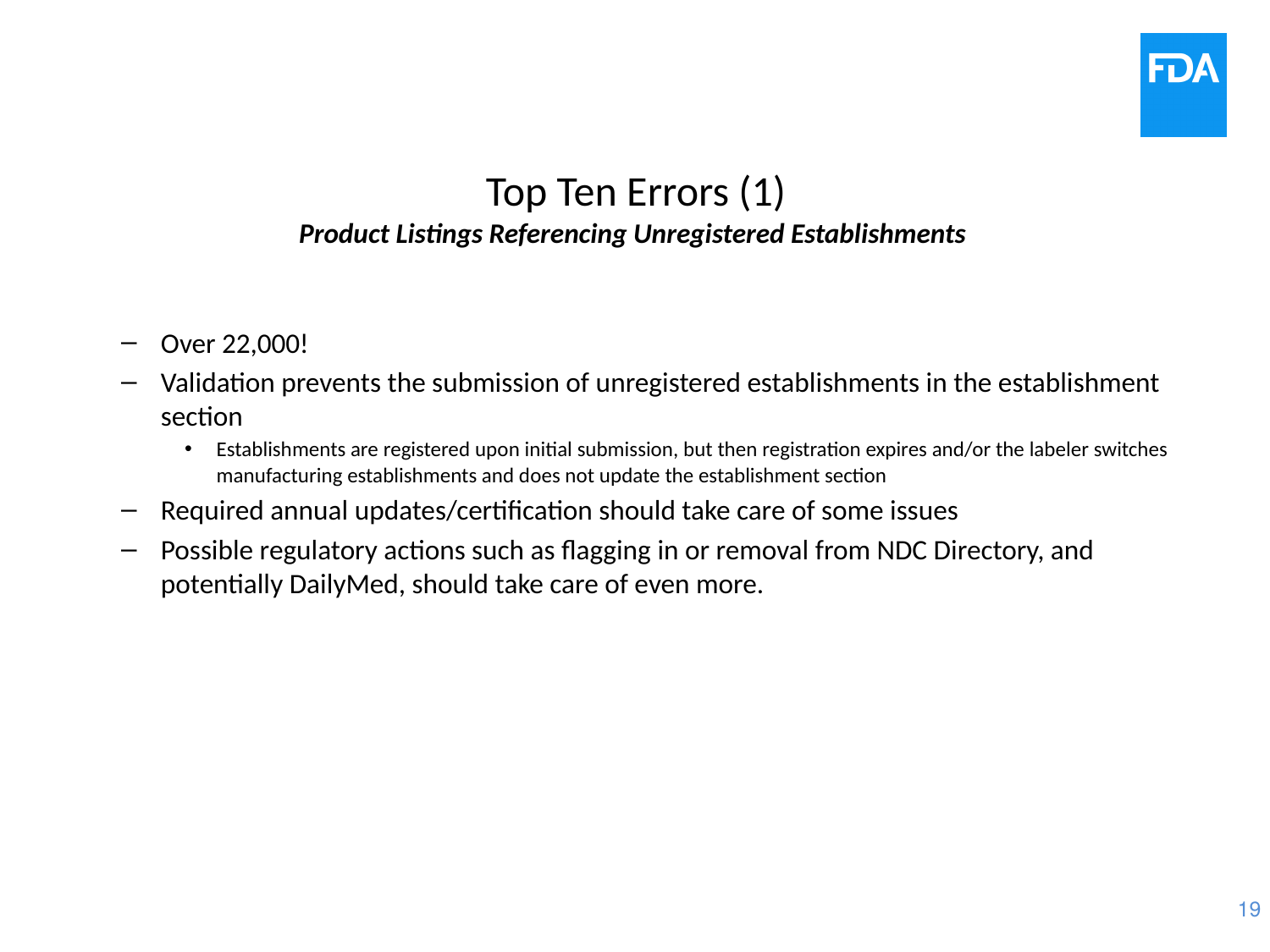

# Top Ten Errors (1) Product Listings Referencing Unregistered Establishments

Over 22,000!
Validation prevents the submission of unregistered establishments in the establishment section
Establishments are registered upon initial submission, but then registration expires and/or the labeler switches manufacturing establishments and does not update the establishment section
Required annual updates/certification should take care of some issues
Possible regulatory actions such as flagging in or removal from NDC Directory, and potentially DailyMed, should take care of even more.